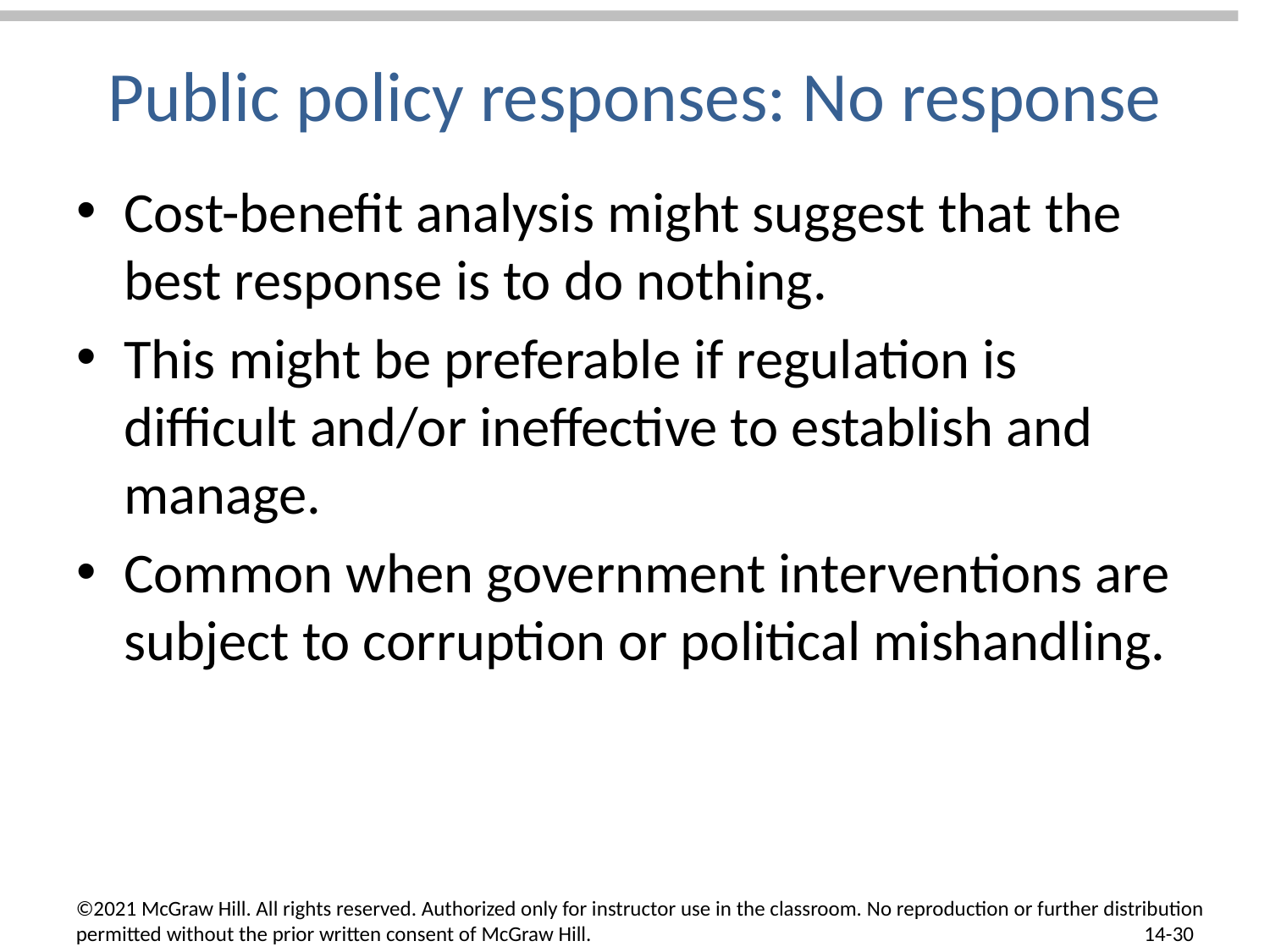

# Public policy responses: No response
Cost-benefit analysis might suggest that the best response is to do nothing.
This might be preferable if regulation is difficult and/or ineffective to establish and manage.
Common when government interventions are subject to corruption or political mishandling.